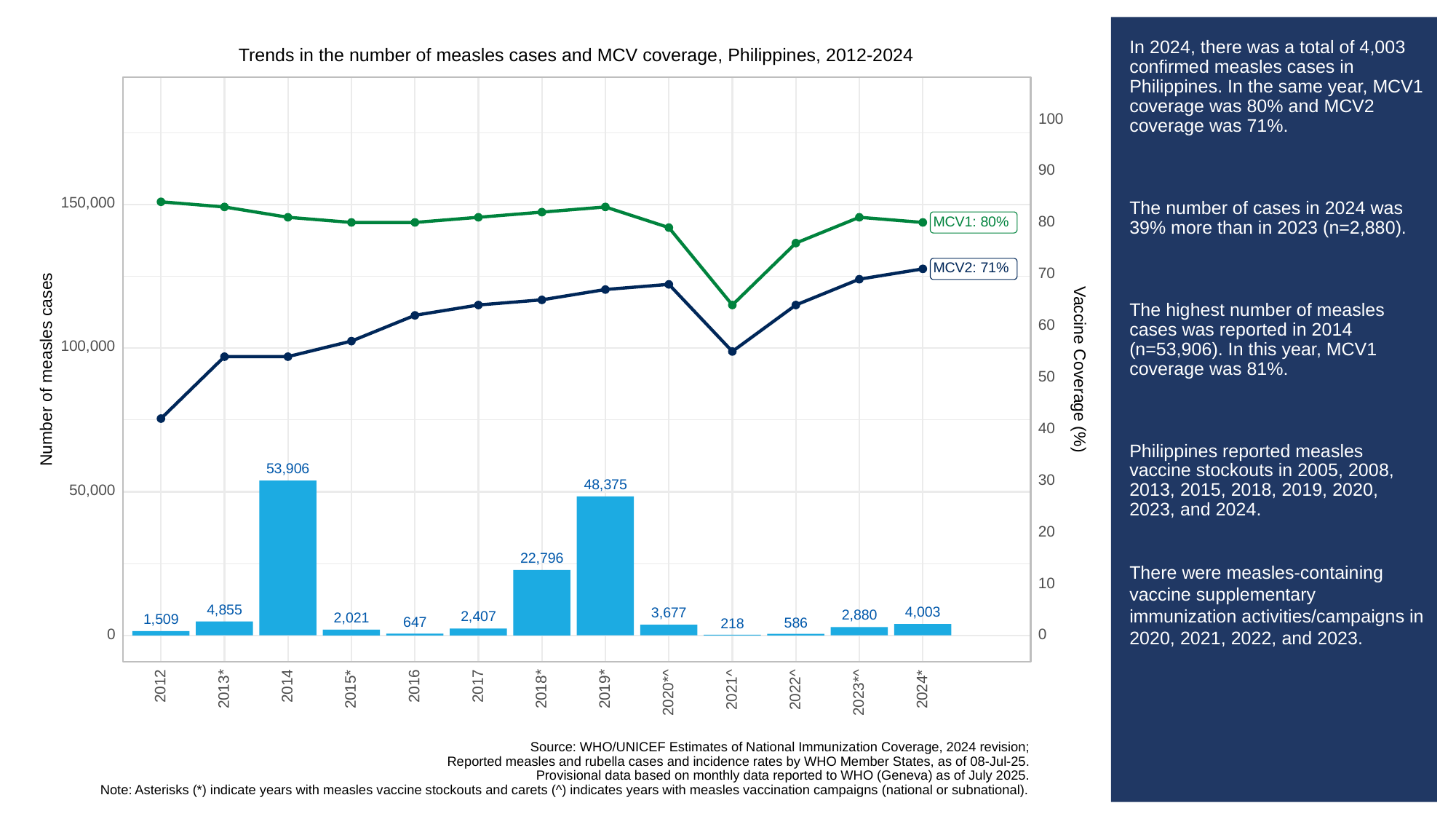

# In 2024, there was a total of 4,003 confirmed measles cases in Philippines. In the same year, MCV1 coverage was 80% and MCV2 coverage was 71%.

The number of cases in 2024 was 39% more than in 2023 (n=2,880).

The highest number of measles cases was reported in 2014 (n=53,906). In this year, MCV1 coverage was 81%.

Philippines reported measles vaccine stockouts in 2005, 2008, 2013, 2015, 2018, 2019, 2020, 2023, and 2024.

There were measles-containing vaccine supplementary immunization activities/campaigns in 2020, 2021, 2022, and 2023.

Trends in the number of measles cases and MCV coverage, Philippines, 2012-2024

100

90
150,000

80
MCV1: 80%

MCV2: 71%

70

60

100,000

Vaccine Coverage (%)
Number of measles cases
50

40
53,906
30
48,375

50,000

20
22,796

10
4,855
4,003
3,677
2,880
2,407
2,021
1,509
647
586
218

0
0

2012
2014
2016
2017
2013*
2015*
2018*
2019*
2024*
2021^
2022^
2023*^
2020*^
Source: WHO/UNICEF Estimates of National Immunization Coverage, 2024 revision;
Reported measles and rubella cases and incidence rates by WHO Member States, as of 08-Jul-25.
Provisional data based on monthly data reported to WHO (Geneva) as of July 2025.
Note: Asterisks (*) indicate years with measles vaccine stockouts and carets (^) indicates years with measles vaccination campaigns (national or subnational).